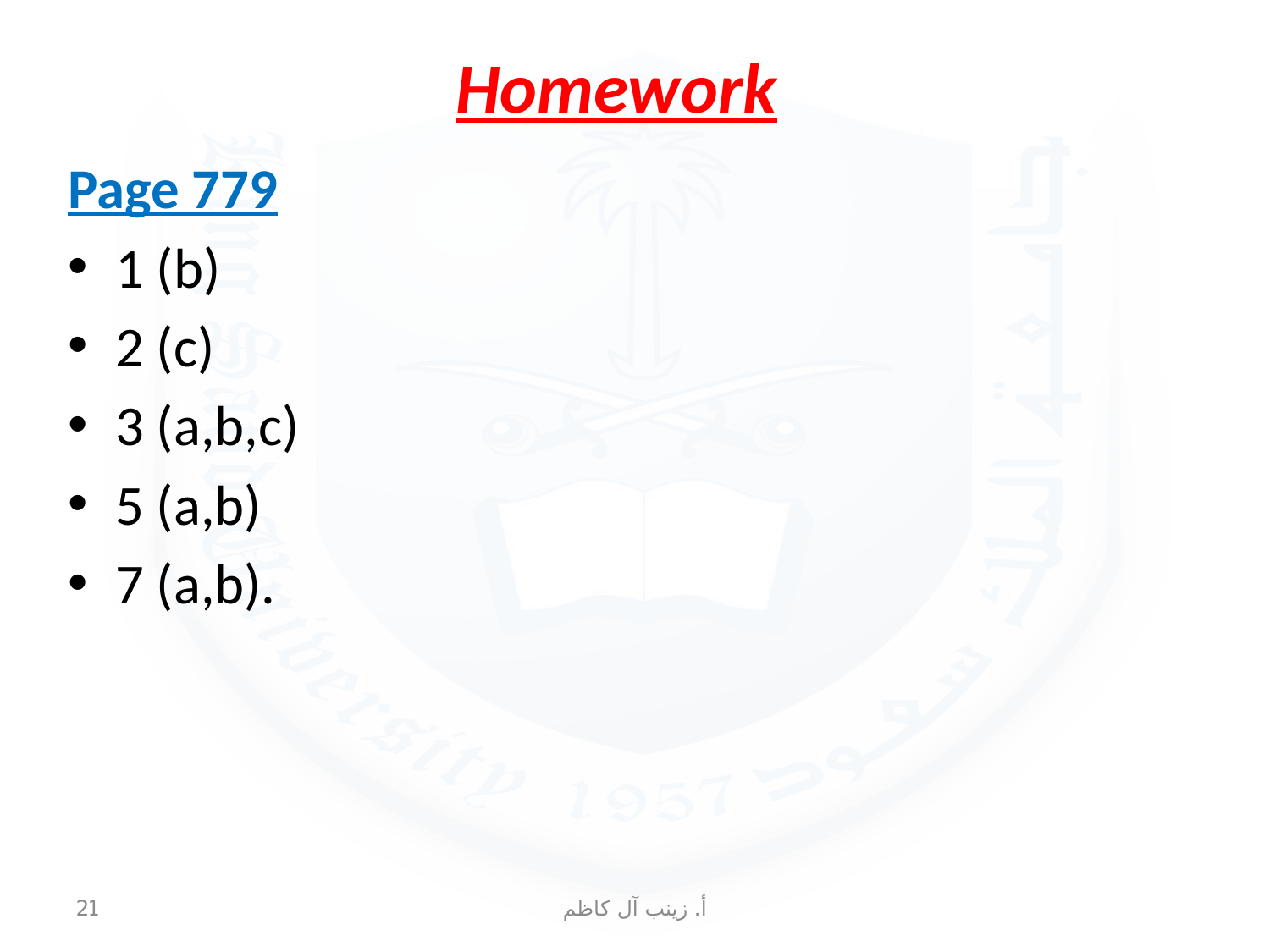

# Homework
Page 779
1 (b)
2 (c)
3 (a,b,c)
5 (a,b)
7 (a,b).
21
أ. زينب آل كاظم